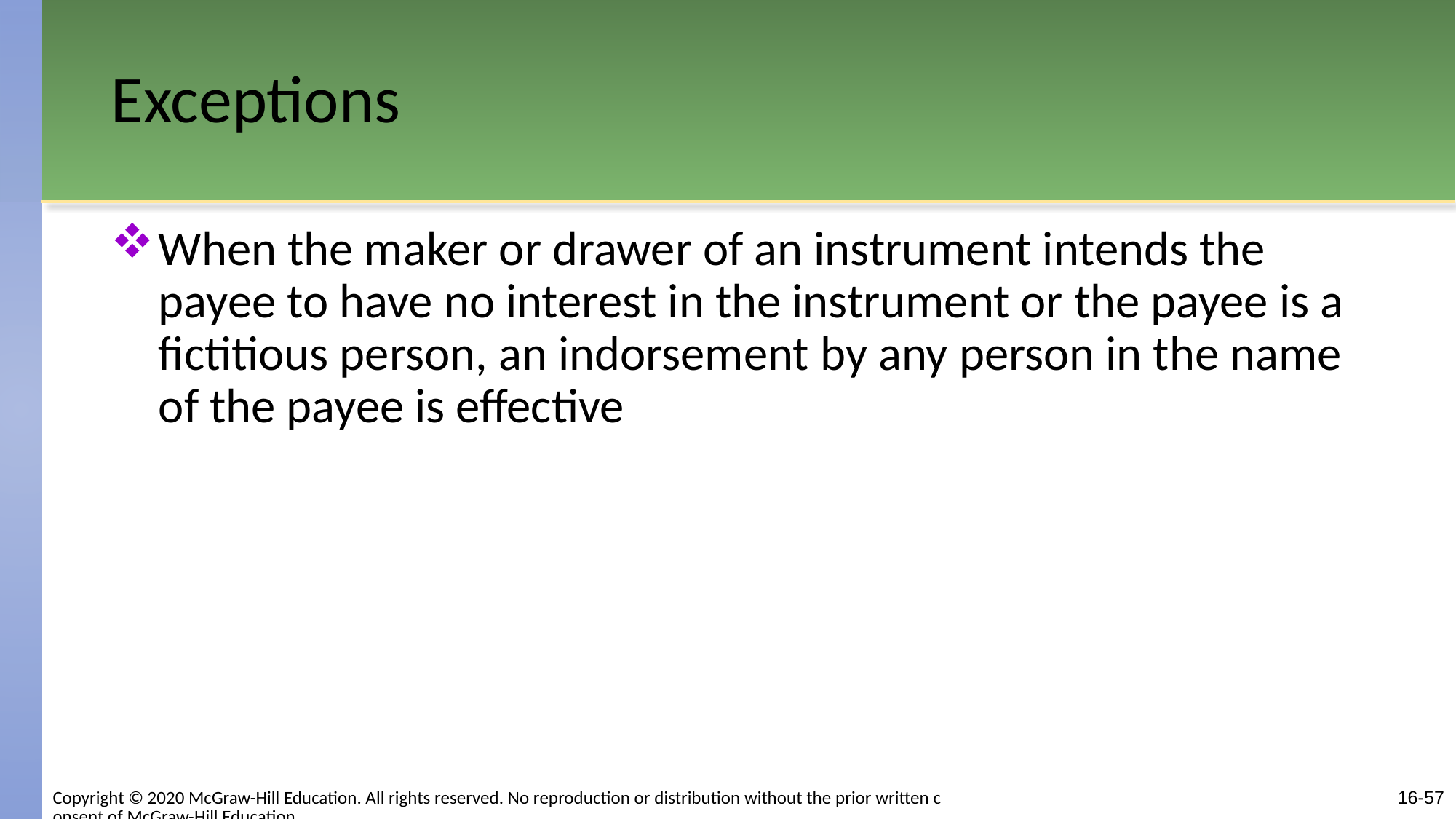

# Exceptions
When the maker or drawer of an instrument intends the payee to have no interest in the instrument or the payee is a fictitious person, an indorsement by any person in the name of the payee is effective

Copyright © 2020 McGraw-Hill Education. All rights reserved. No reproduction or distribution without the prior written consent of McGraw-Hill Education.
16-57